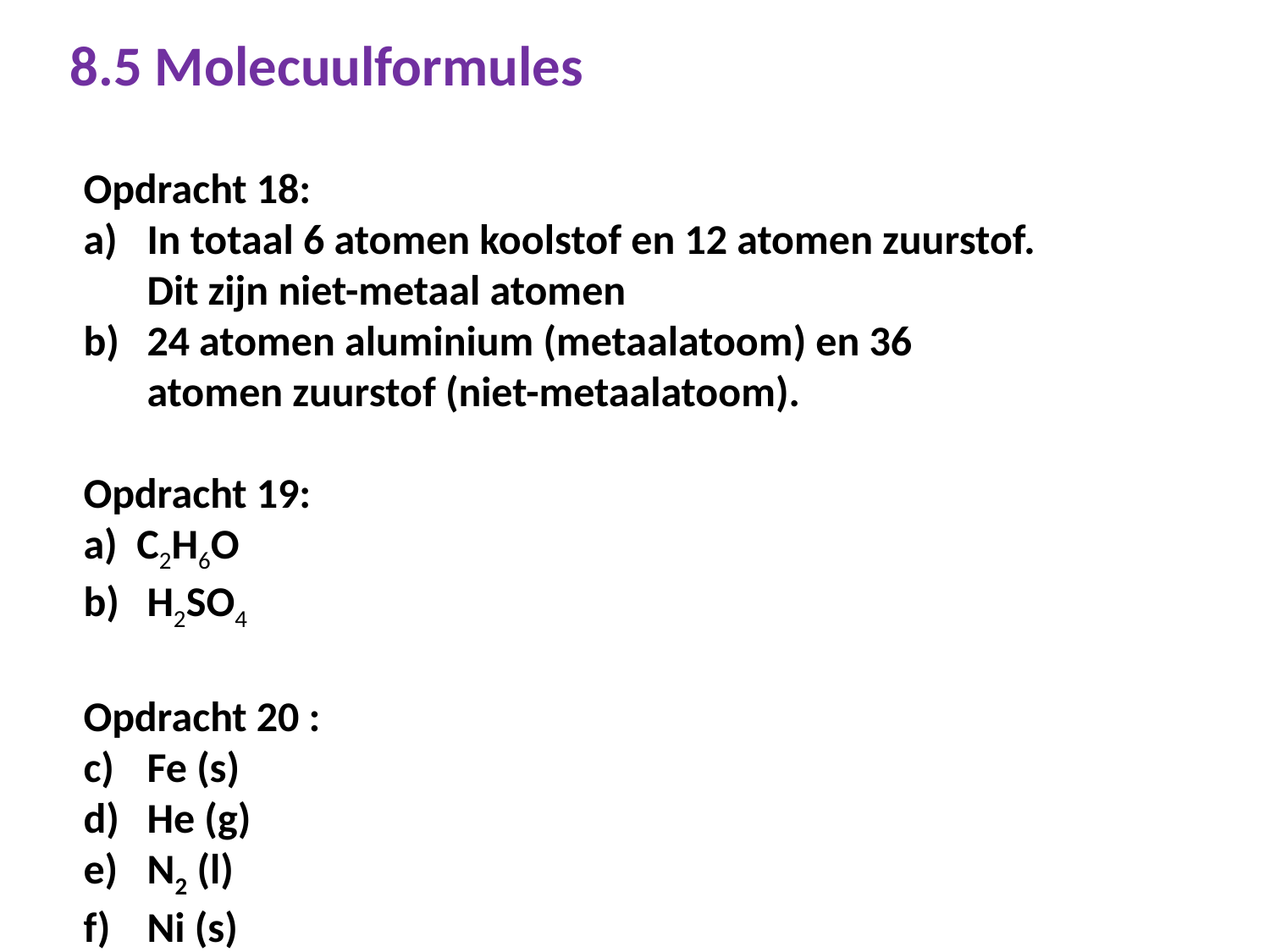

# 8.5 Molecuulformules
Opdracht 18:
In totaal 6 atomen koolstof en 12 atomen zuurstof. Dit zijn niet-metaal atomen
24 atomen aluminium (metaalatoom) en 36 atomen zuurstof (niet-metaalatoom).

Opdracht 19:
a)  C2H6O
H2SO4

Opdracht 20 :
Fe (s)
He (g)
N2 (l)
Ni (s)
U (s)